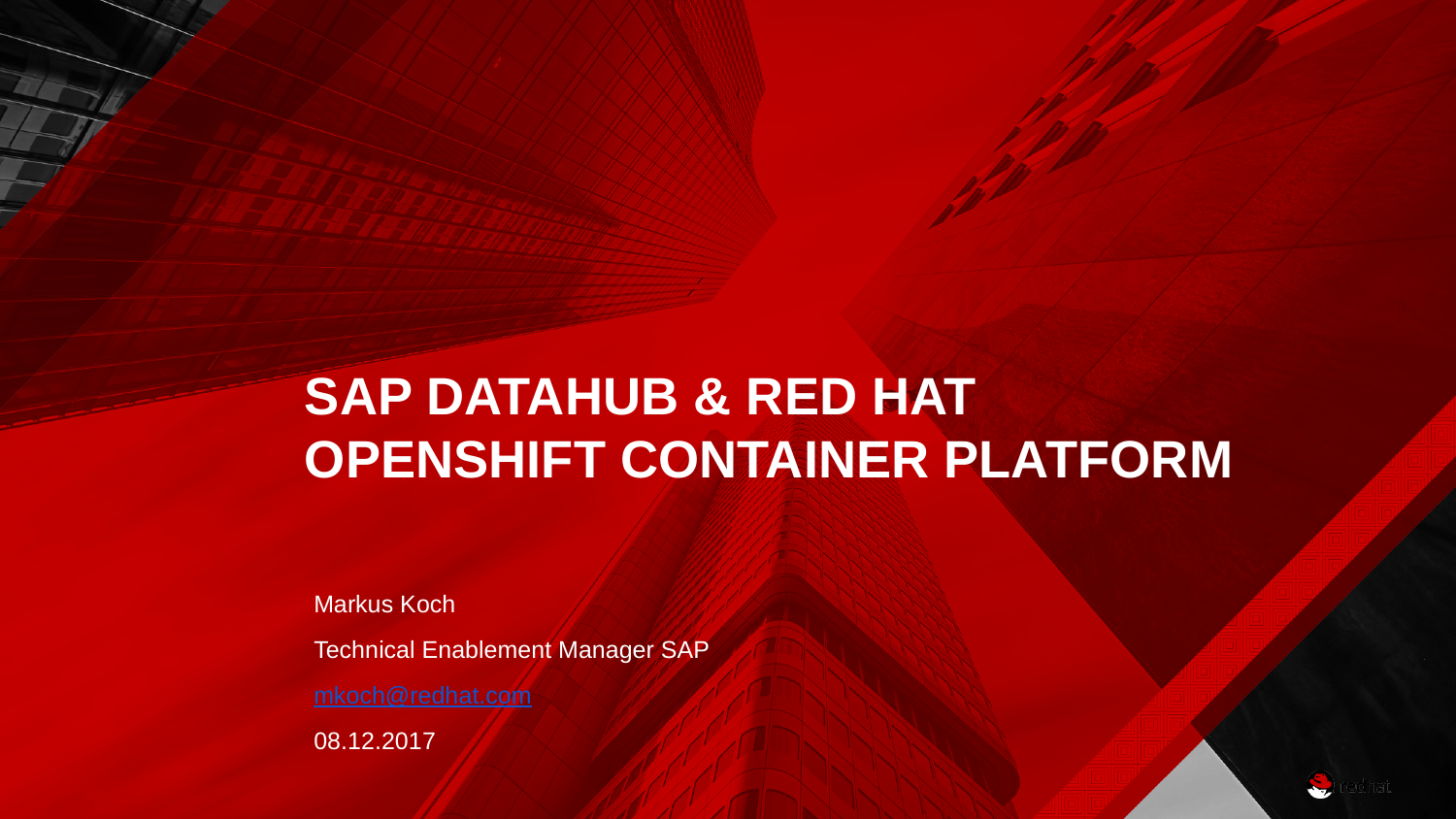

# SAP DATAHUB & RED HAT OPENSHIFT CONTAINER PLATFORM
Markus Koch
Technical Enablement Manager SAP
mkoch@redhat.com
08.12.2017